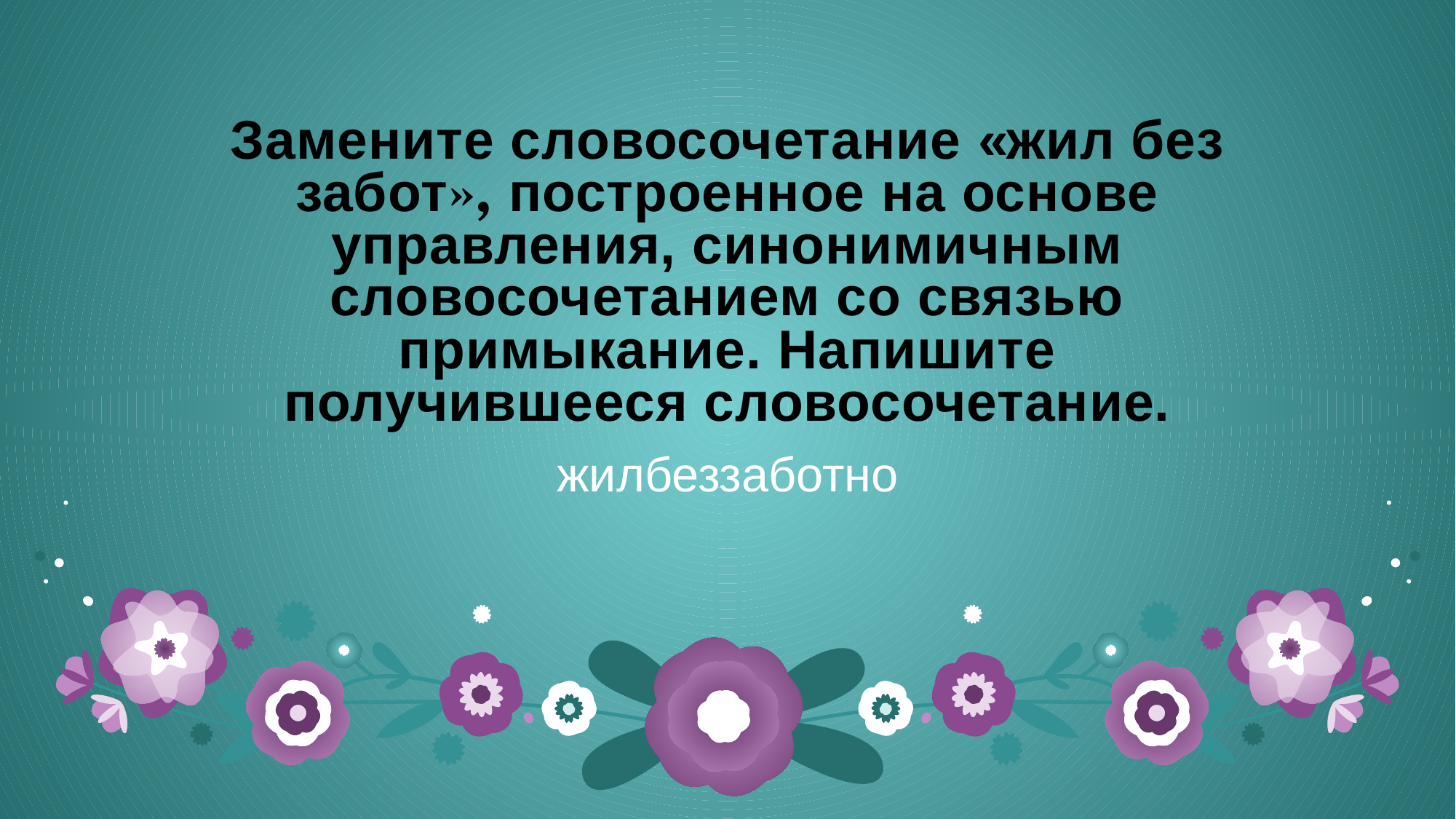

# Замените словосочетание «жил без забот», построенное на основе управления, синонимичным словосочетанием со связью примыкание. Напишите получившееся словосочетание.
жилбеззаботно